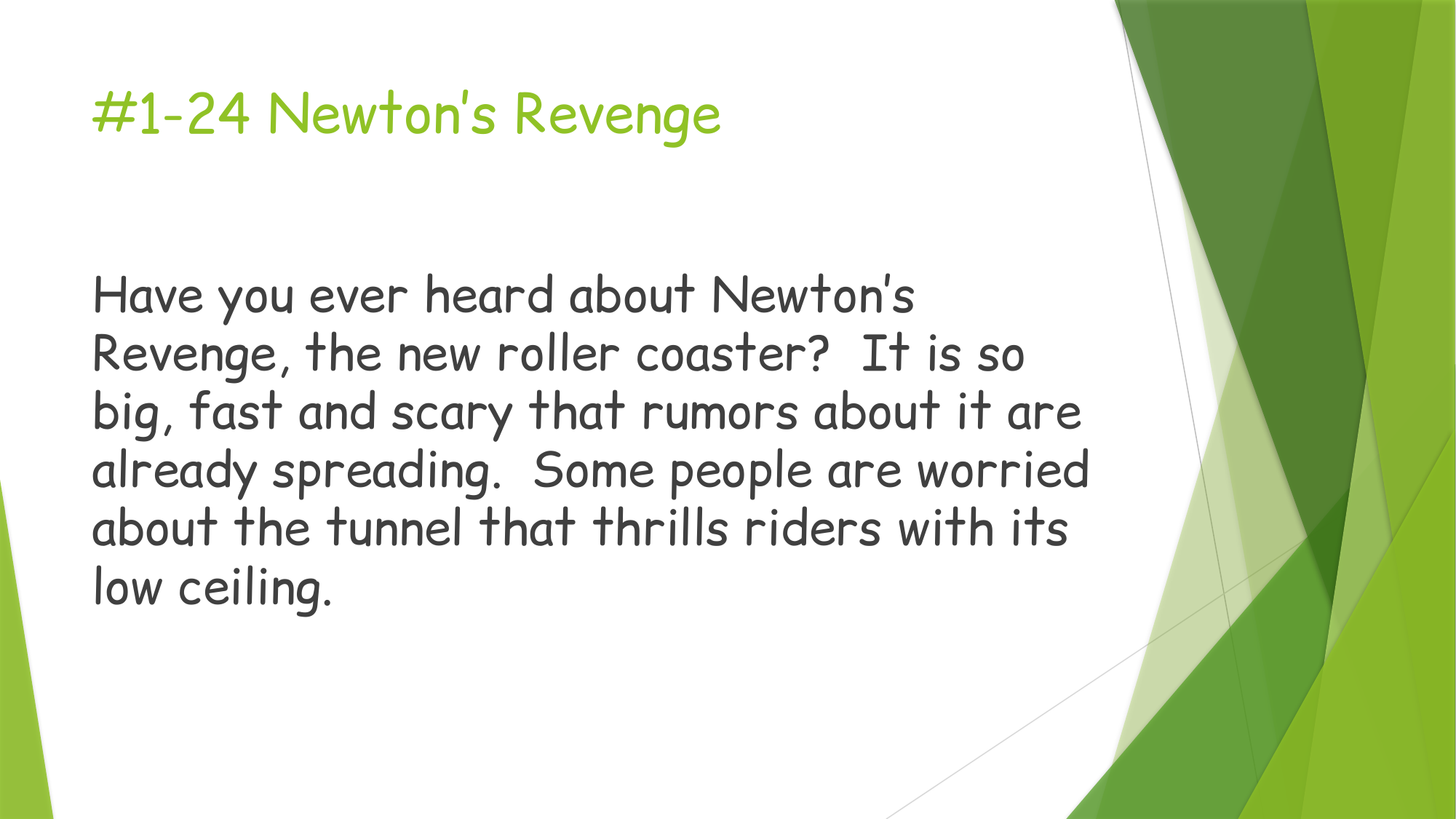

# #1-24 Newton’s Revenge
Have you ever heard about Newton’s Revenge, the new roller coaster?  It is so big, fast and scary that rumors about it are already spreading.  Some people are worried about the tunnel that thrills riders with its low ceiling.